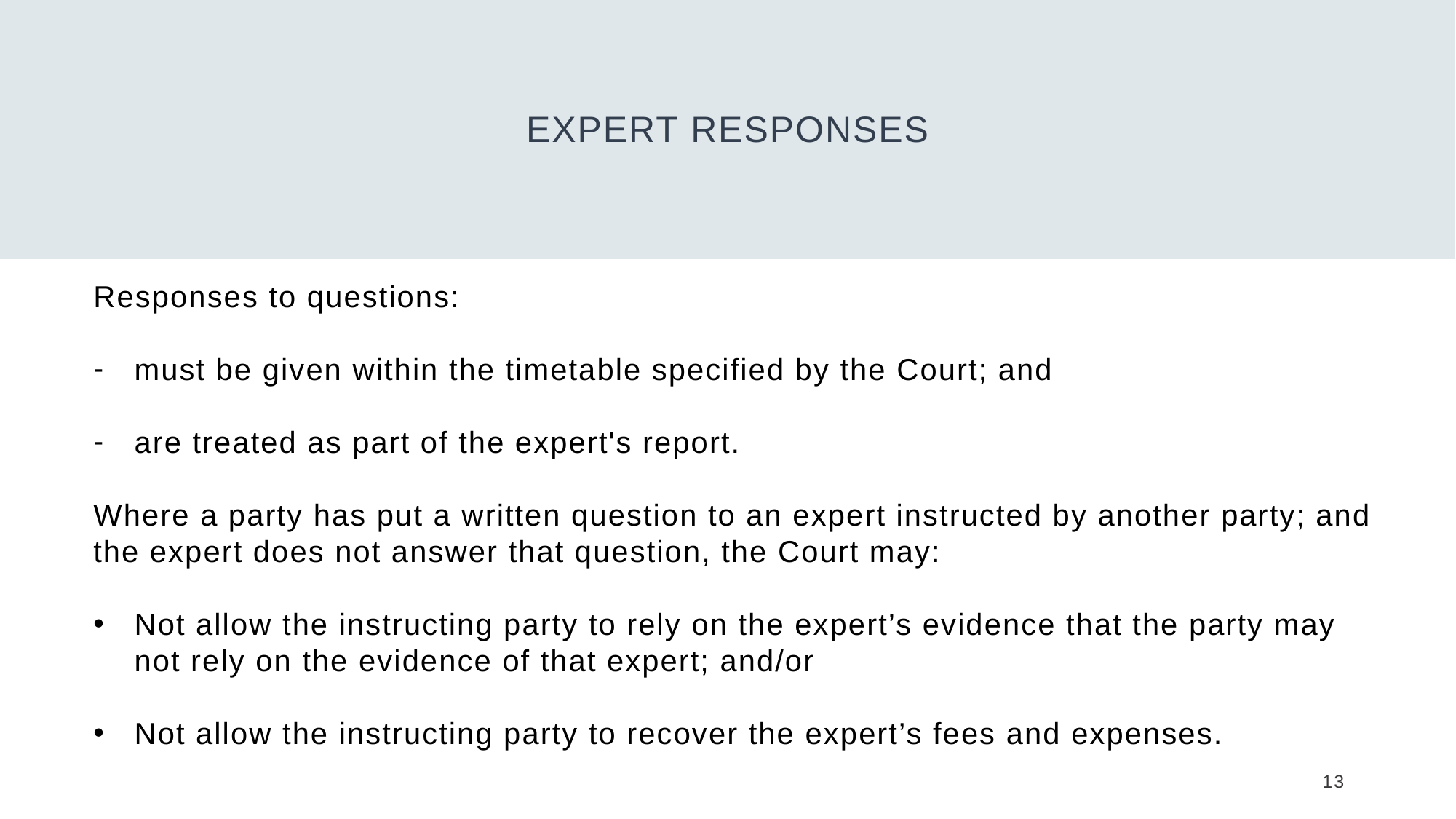

# Expert responses
Responses to questions:

must be given within the timetable specified by the Court; and

are treated as part of the expert's report.

Where a party has put a written question to an expert instructed by another party; and the expert does not answer that question, the Court may:

Not allow the instructing party to rely on the expert’s evidence that the party may not rely on the evidence of that expert; and/or

Not allow the instructing party to recover the expert’s fees and expenses.
13